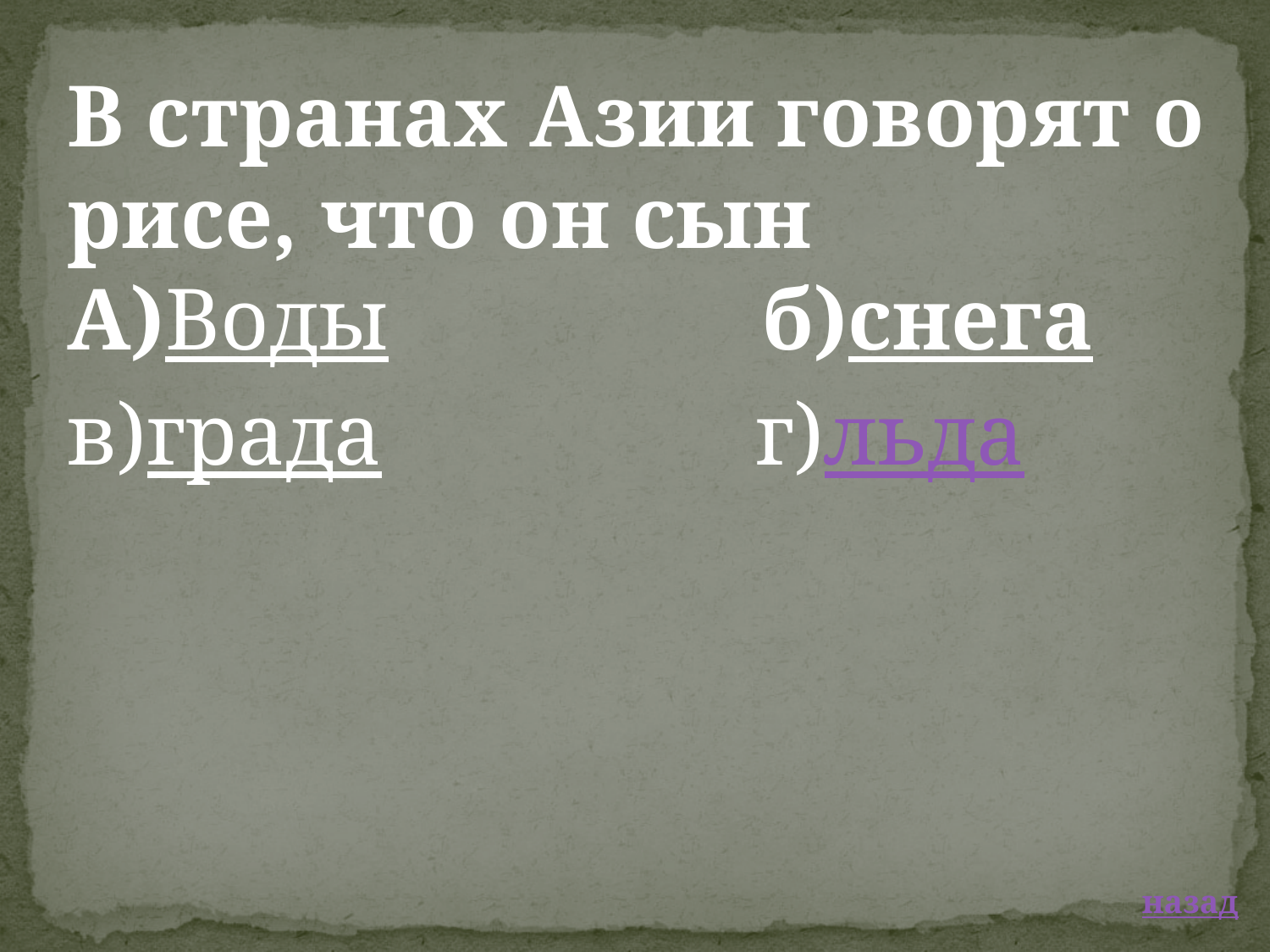

В странах Азии говорят о рисе, что он сын
А)Воды                 б)снега
в)града                 г)льда
 назад